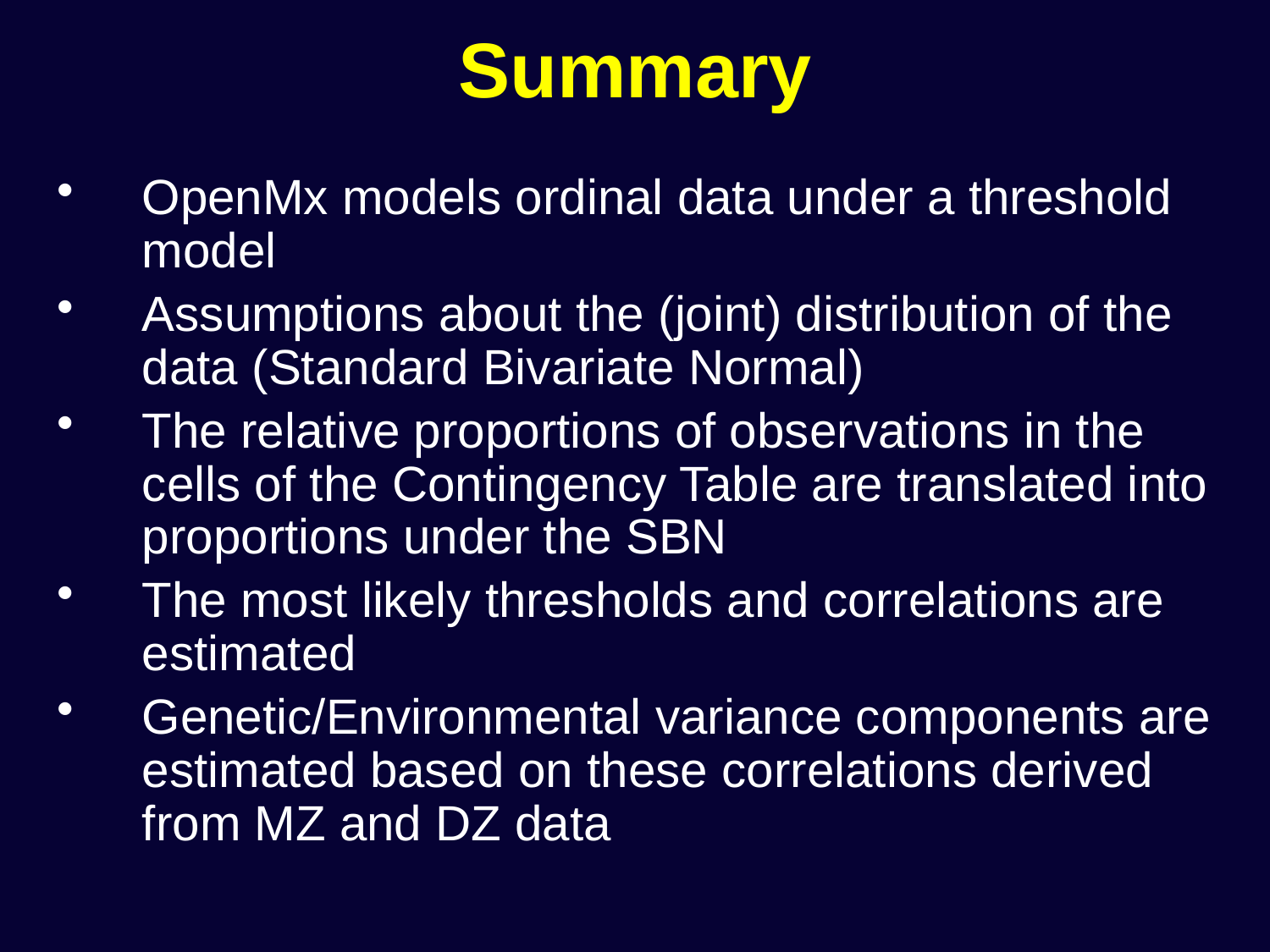

# Summary
OpenMx models ordinal data under a threshold model
Assumptions about the (joint) distribution of the data (Standard Bivariate Normal)
The relative proportions of observations in the cells of the Contingency Table are translated into proportions under the SBN
The most likely thresholds and correlations are estimated
Genetic/Environmental variance components are estimated based on these correlations derived from MZ and DZ data